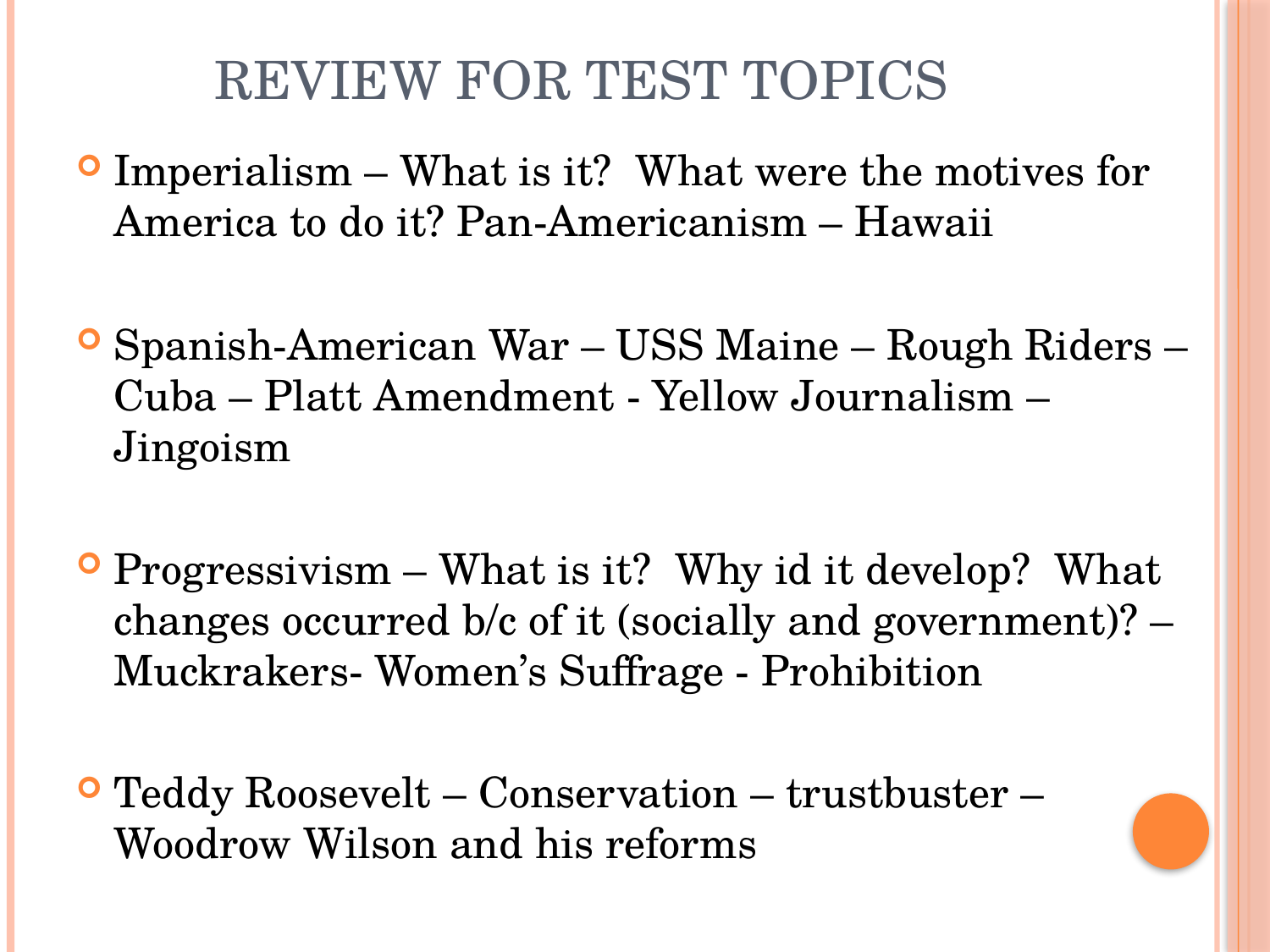

# Review For Test Topics
Imperialism – What is it?  What were the motives for America to do it? Pan-Americanism – Hawaii

Spanish-American War – USS Maine – Rough Riders – Cuba – Platt Amendment - Yellow Journalism – Jingoism

Progressivism – What is it?  Why id it develop?  What changes occurred b/c of it (socially and government)? – Muckrakers- Women’s Suffrage - Prohibition

Teddy Roosevelt – Conservation – trustbuster – Woodrow Wilson and his reforms